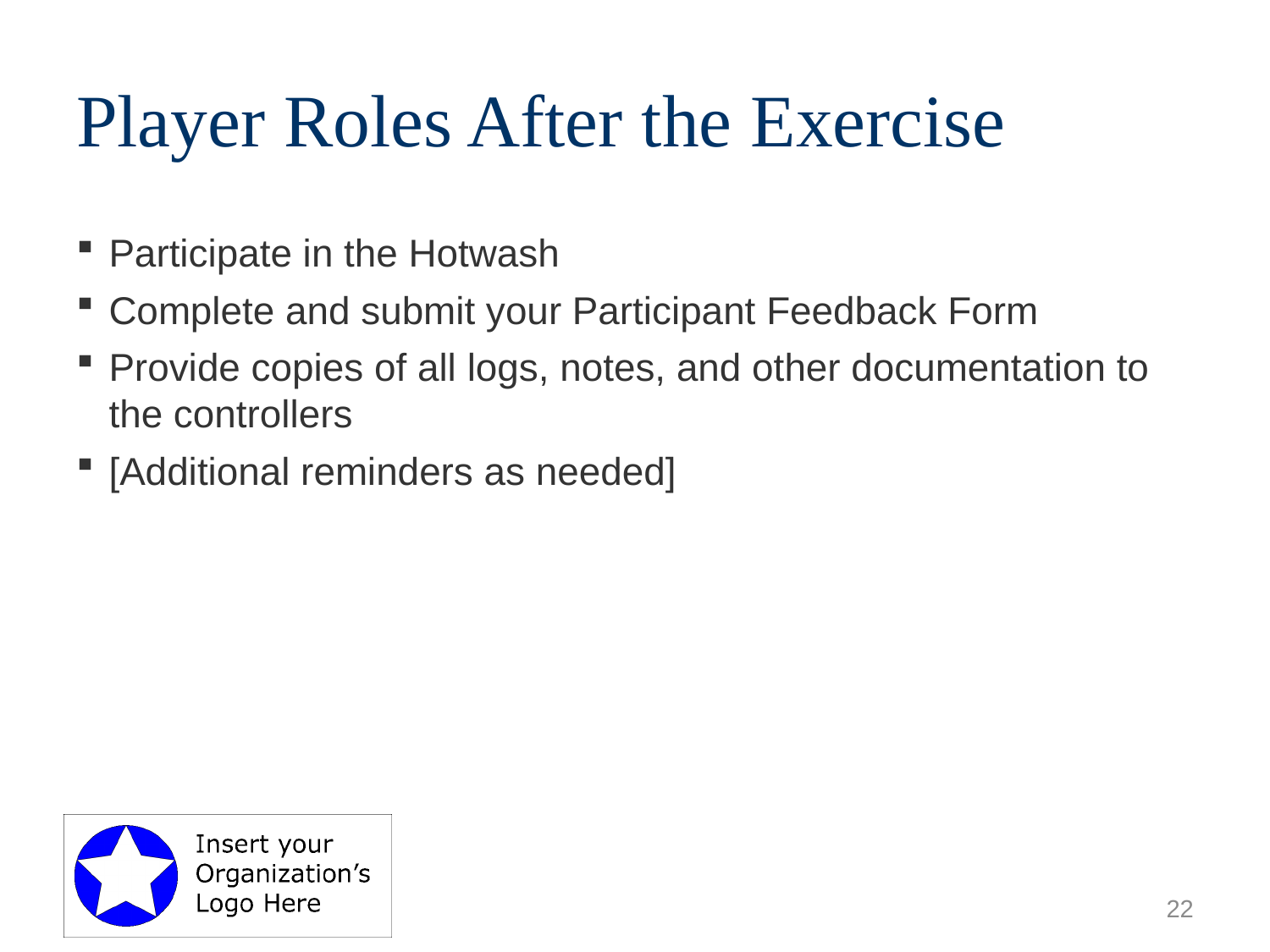

# Player Roles After the Exercise
Participate in the Hotwash
Complete and submit your Participant Feedback Form
Provide copies of all logs, notes, and other documentation to the controllers
[Additional reminders as needed]
22